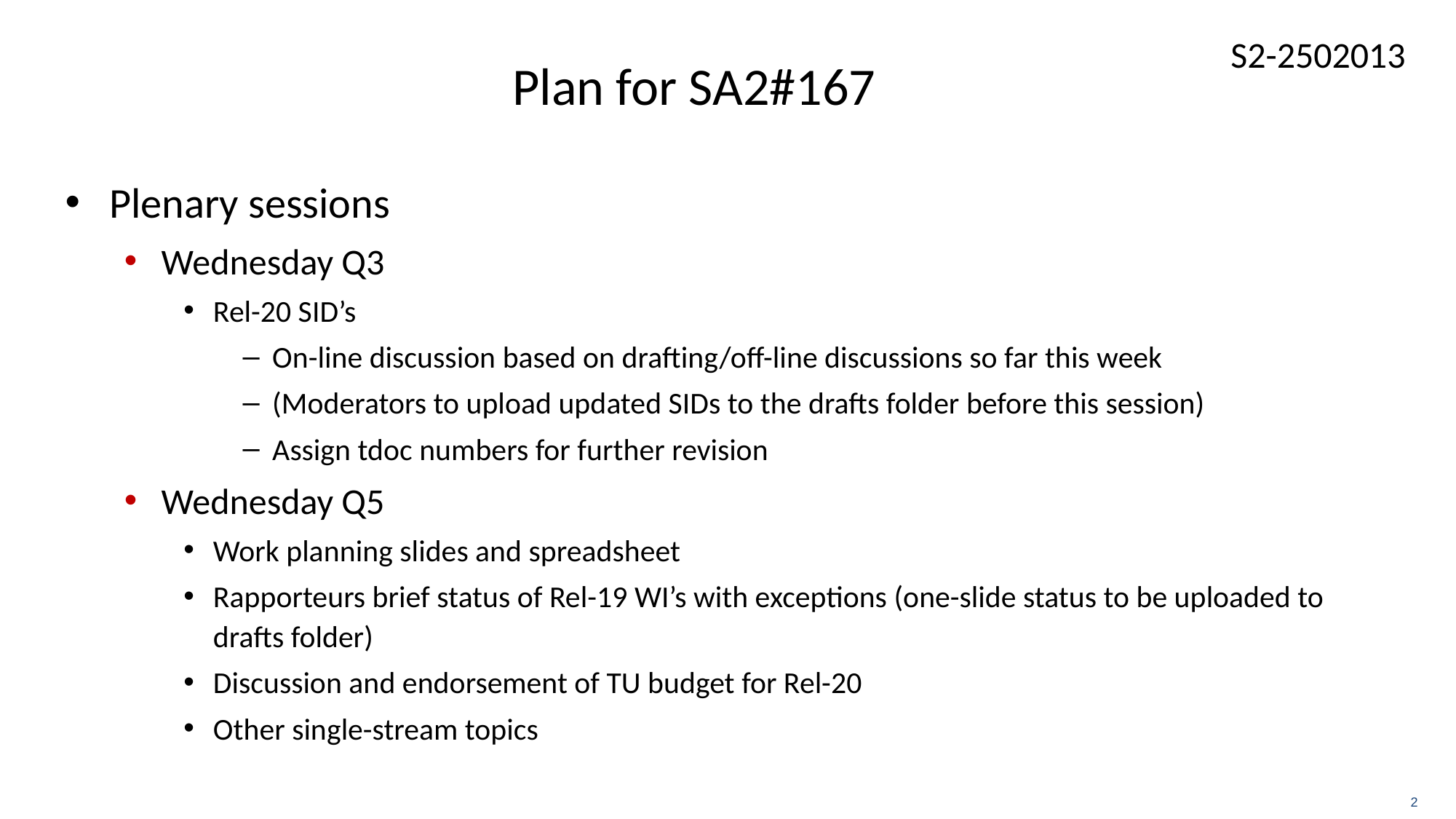

# Plan for SA2#167
Plenary sessions
Wednesday Q3
Rel-20 SID’s
On-line discussion based on drafting/off-line discussions so far this week
(Moderators to upload updated SIDs to the drafts folder before this session)
Assign tdoc numbers for further revision
Wednesday Q5
Work planning slides and spreadsheet
Rapporteurs brief status of Rel-19 WI’s with exceptions (one-slide status to be uploaded to drafts folder)
Discussion and endorsement of TU budget for Rel-20
Other single-stream topics